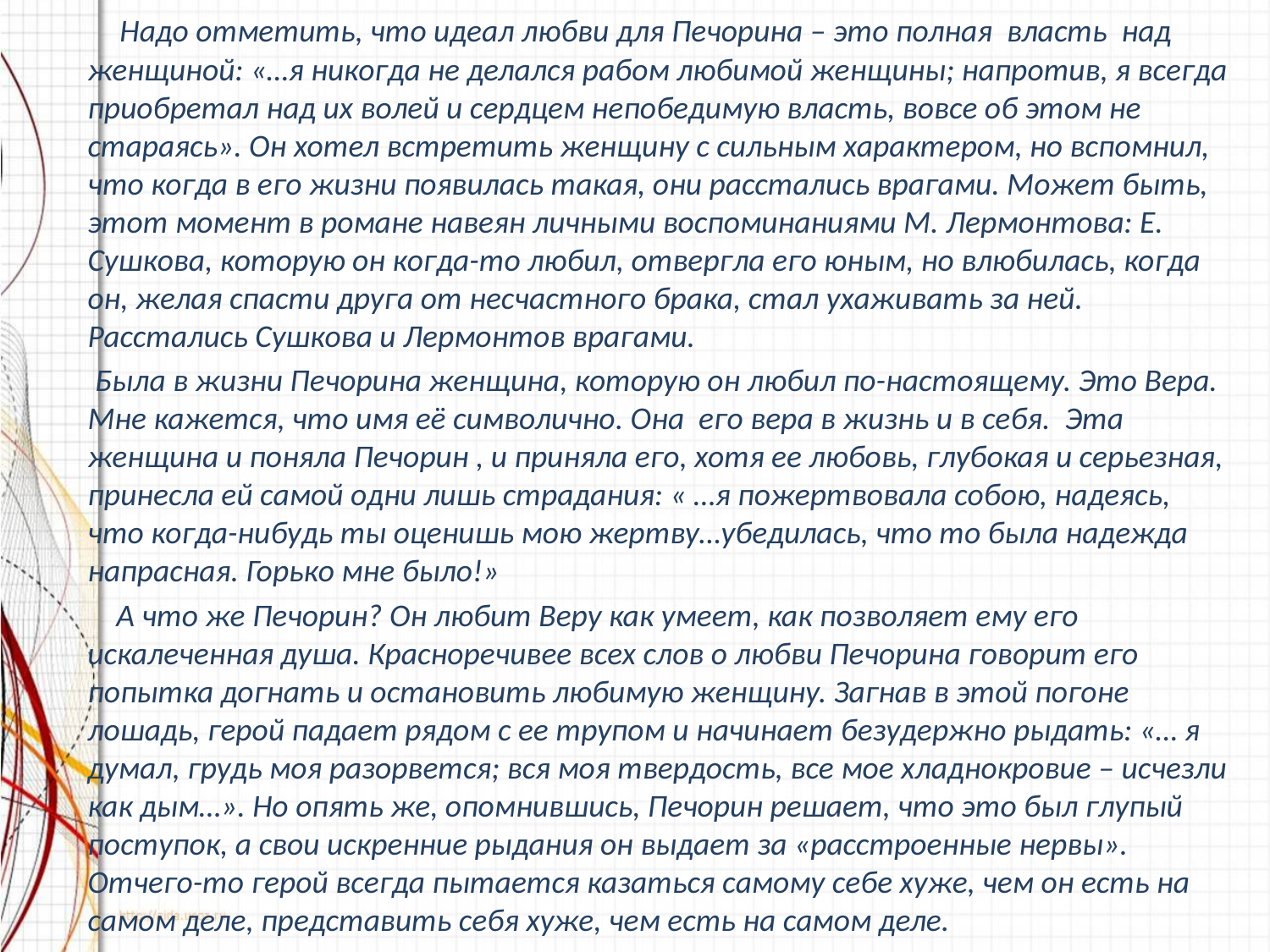

Надо отметить, что идеал любви для Печорина – это полная  власть  над женщиной: «…я никогда не делался рабом любимой женщины; напротив, я всегда приобретал над их волей и сердцем непобедимую власть, вовсе об этом не стараясь». Он хотел встретить женщину с сильным характером, но вспомнил, что когда в его жизни появилась такая, они расстались врагами. Может быть, этот момент в романе навеян личными воспоминаниями М. Лермонтова: Е. Сушкова, которую он когда-то любил, отвергла его юным, но влюбилась, когда он, желая спасти друга от несчастного брака, стал ухаживать за ней. Расстались Сушкова и Лермонтов врагами.
 Была в жизни Печорина женщина, которую он любил по-настоящему. Это Вера. Мне кажется, что имя её символично. Она  его вера в жизнь и в себя.  Эта женщина и поняла Печорин , и приняла его, хотя ее любовь, глубокая и серьезная, принесла ей самой одни лишь страдания: « …я пожертвовала собою, надеясь, что когда-нибудь ты оценишь мою жертву…убедилась, что то была надежда напрасная. Горько мне было!»
    А что же Печорин? Он любит Веру как умеет, как позволяет ему его искалеченная душа. Красноречивее всех слов о любви Печорина говорит его попытка догнать и остановить любимую женщину. Загнав в этой погоне лошадь, герой падает рядом с ее трупом и начинает безудержно рыдать: «… я думал, грудь моя разорвется; вся моя твердость, все мое хладнокровие – исчезли как дым…». Но опять же, опомнившись, Печорин решает, что это был глупый поступок, а свои искренние рыдания он выдает за «расстроенные нервы». Отчего-то герой всегда пытается казаться самому себе хуже, чем он есть на самом деле, представить себя хуже, чем есть на самом деле.